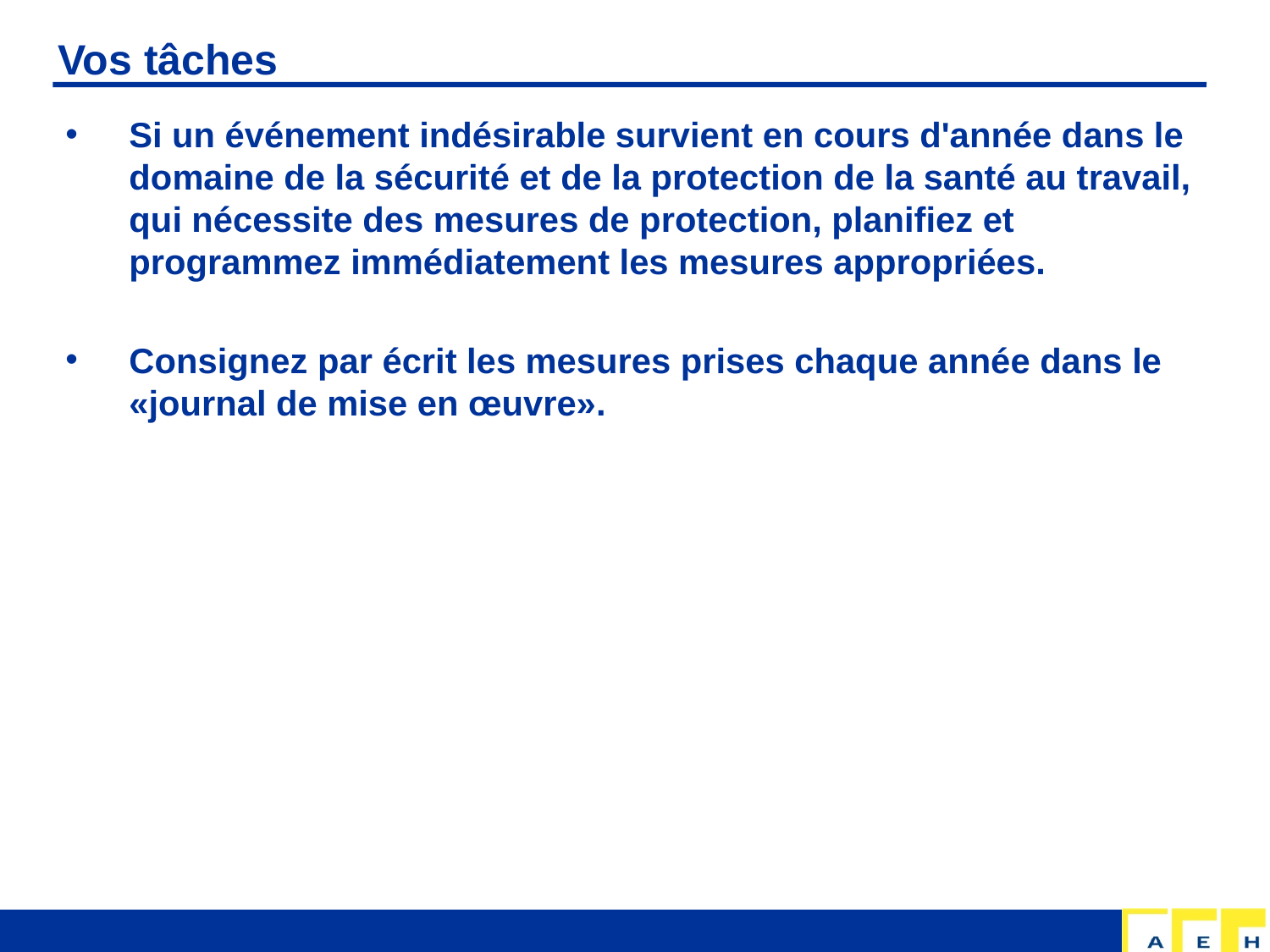

# Vos tâches
Si un événement indésirable survient en cours d'année dans le domaine de la sécurité et de la protection de la santé au travail, qui nécessite des mesures de protection, planifiez et programmez immédiatement les mesures appropriées.

Consignez par écrit les mesures prises chaque année dans le «journal de mise en œuvre».